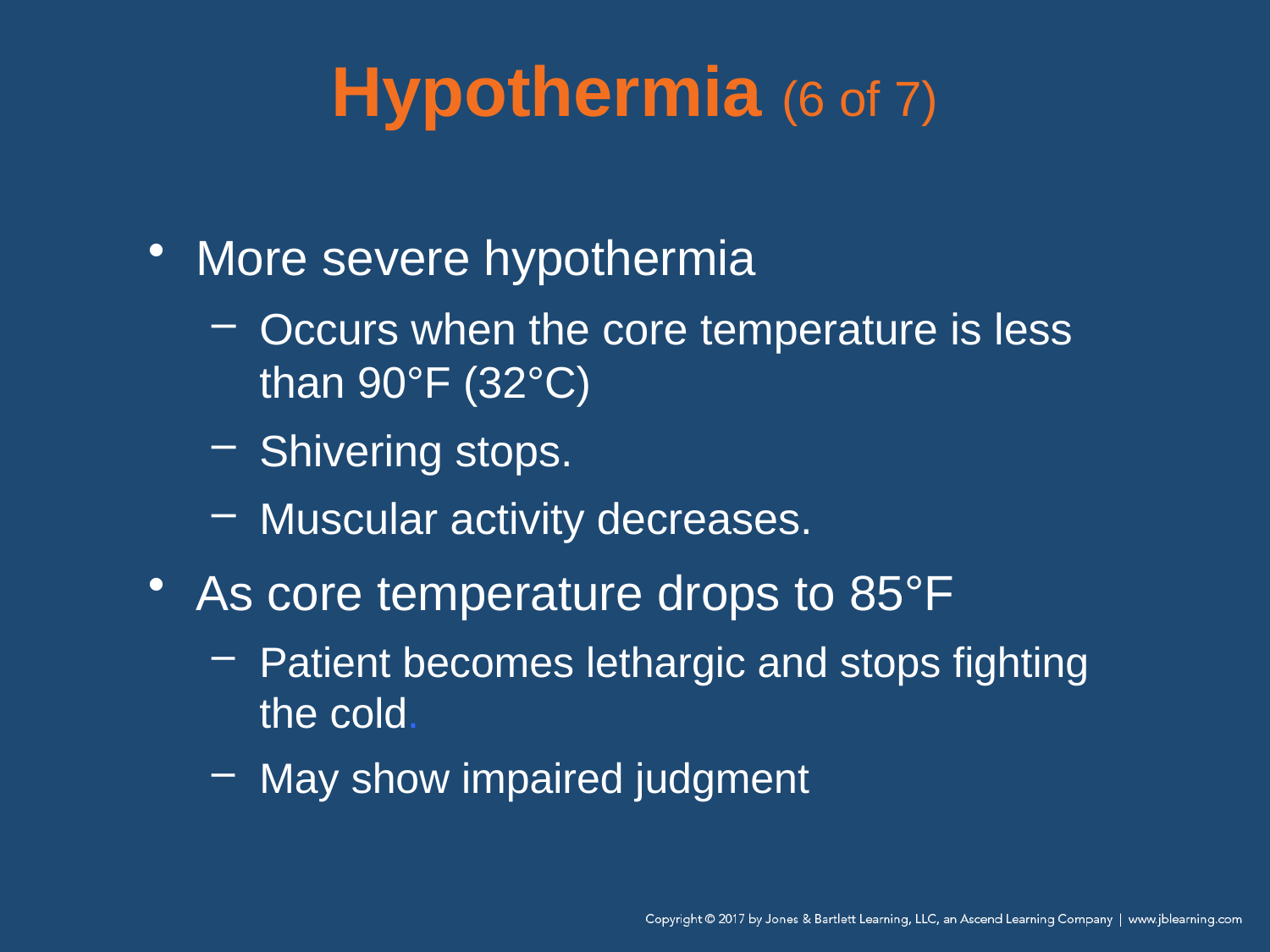

# Hypothermia (6 of 7)
More severe hypothermia
Occurs when the core temperature is less than 90°F (32°C)
Shivering stops.
Muscular activity decreases.
As core temperature drops to 85°F
Patient becomes lethargic and stops fighting the cold.
May show impaired judgment